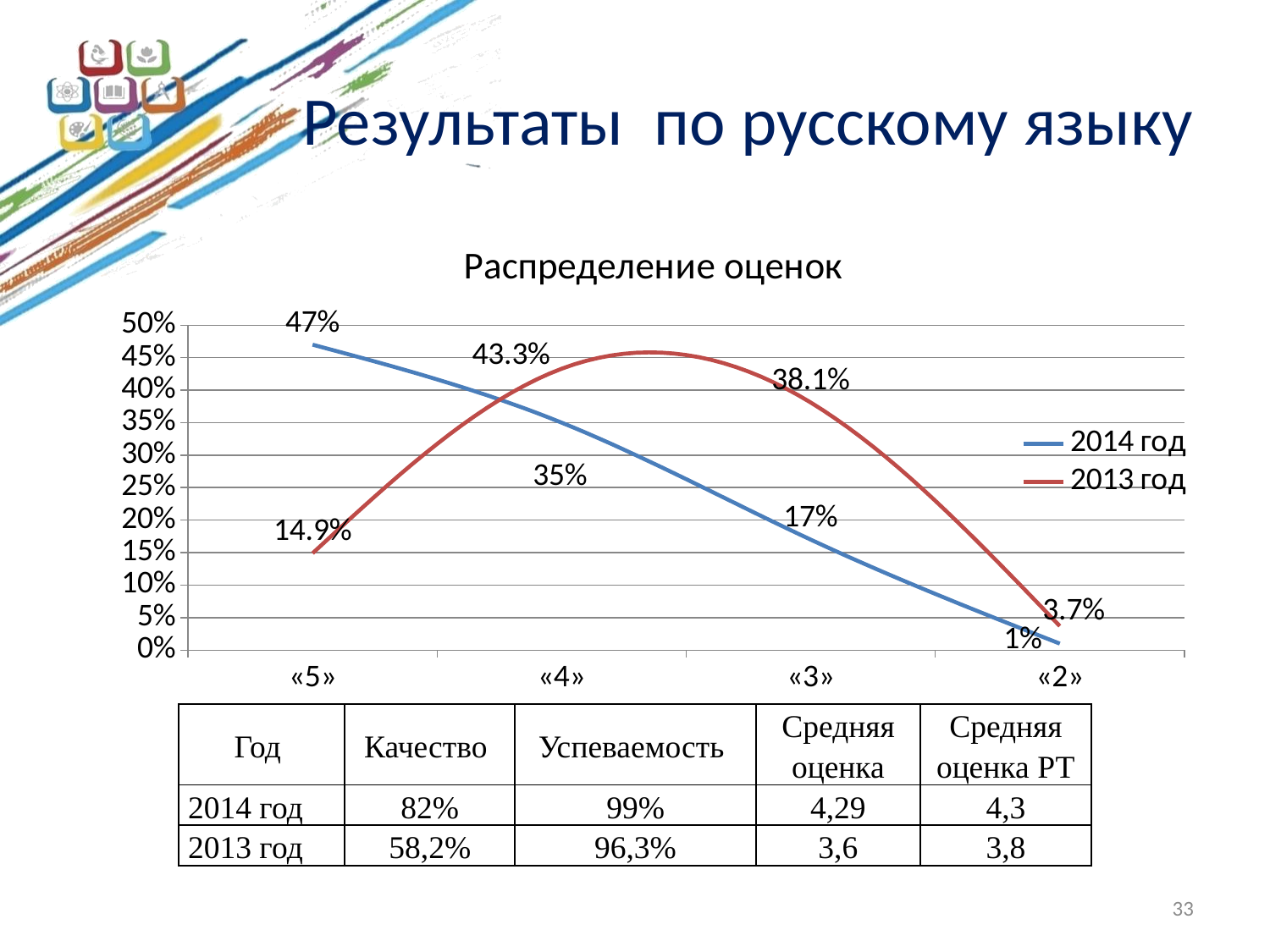

# Результаты  по русскому языку

### Chart: Распределение оценок

| Category | 2014 год | 2013 год |
|---|---|---|
| «5» | 0.4700000000000001 | 0.14900000000000016 |
| «4» | 0.3500000000000003 | 0.43300000000000033 |
| «3» | 0.17 | 0.3810000000000004 |
| «2» | 0.010000000000000005 | 0.037 |
| Год | Качество | Успеваемость | Средняя оценка | Средняя оценка РТ |
| --- | --- | --- | --- | --- |
| 2014 год | 82% | 99% | 4,29 | 4,3 |
| 2013 год | 58,2% | 96,3% | 3,6 | 3,8 |
33